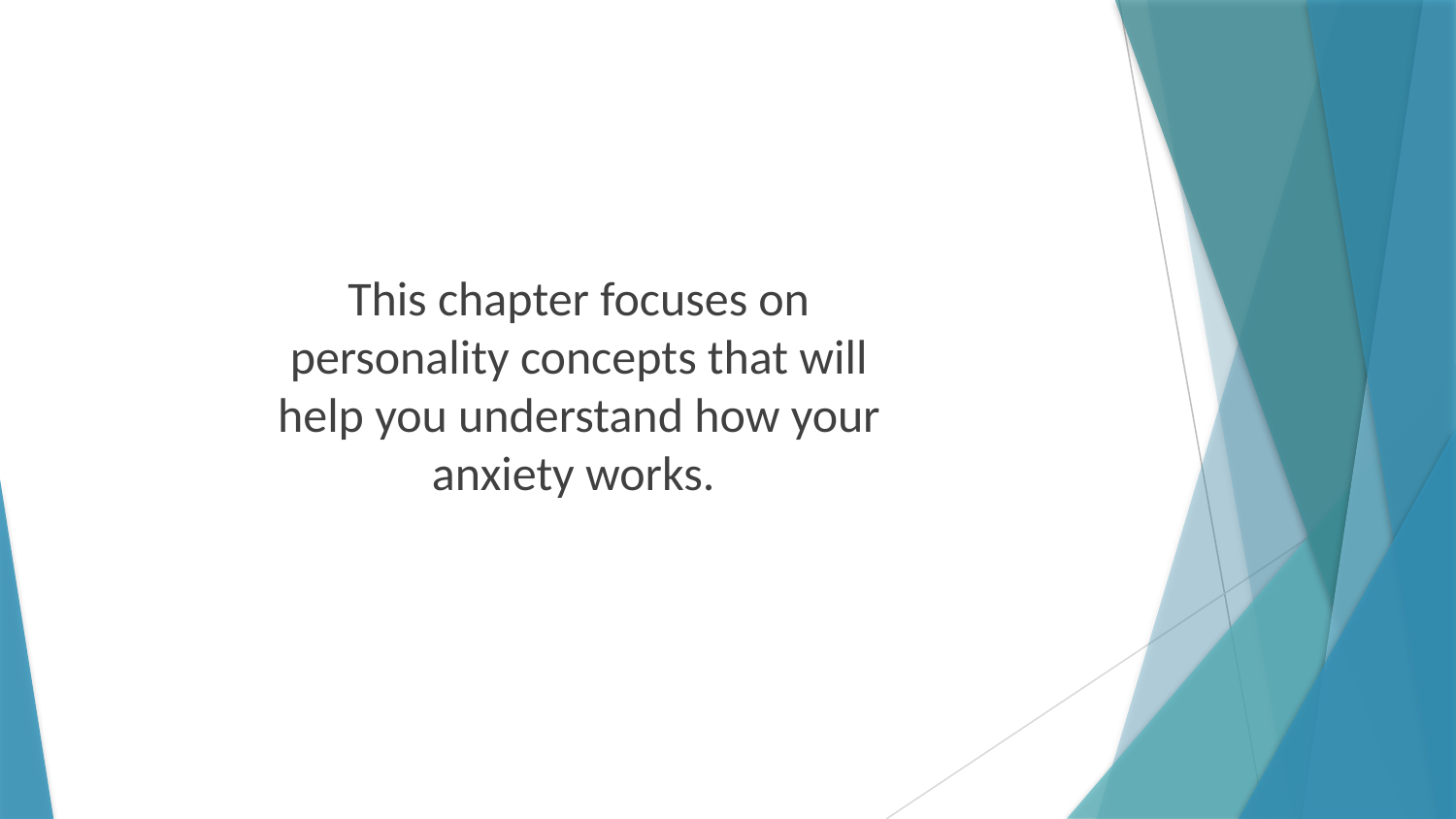

This chapter focuses on personality concepts that will help you understand how your anxiety works.